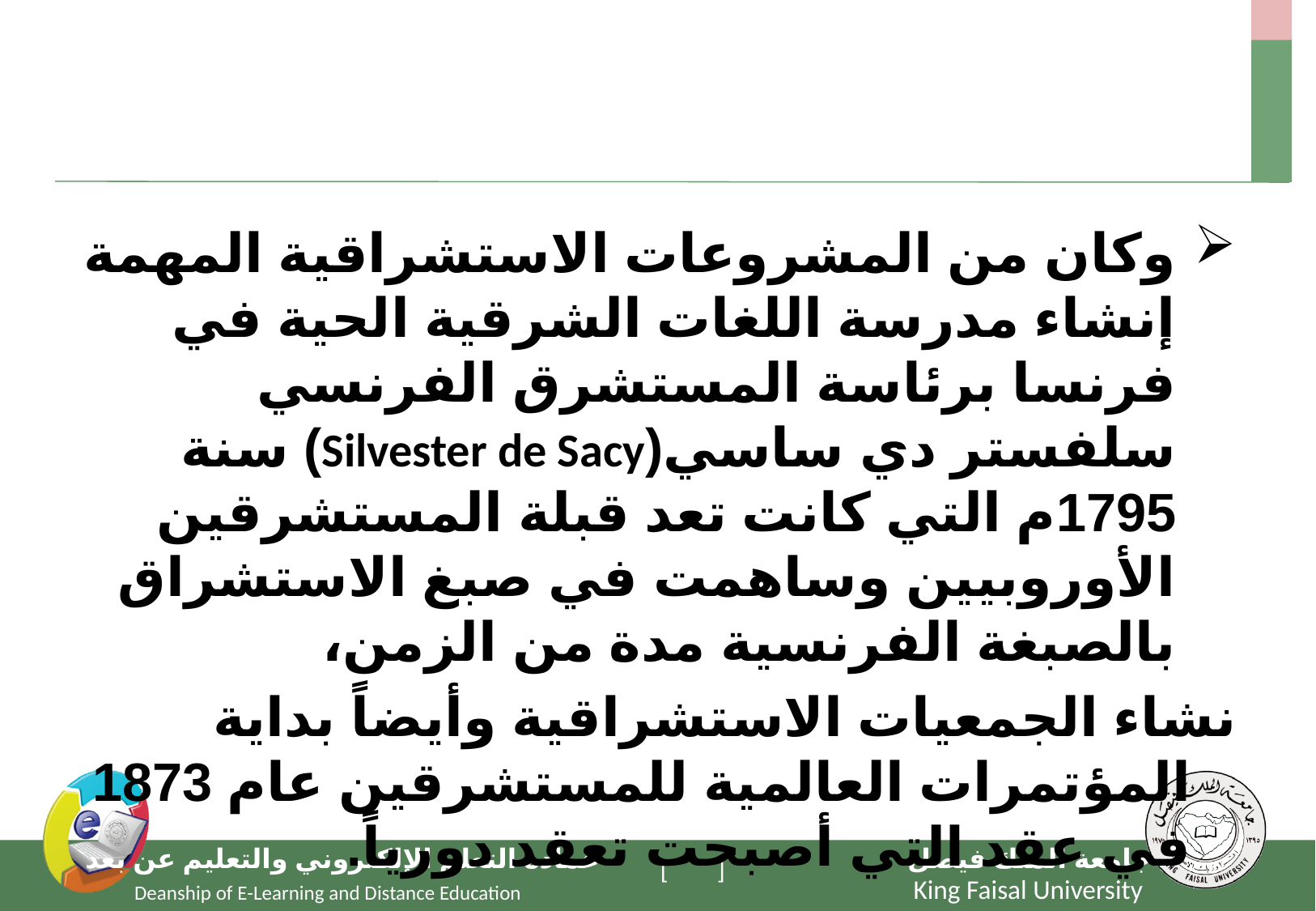

#
وكان من المشروعات الاستشراقية المهمة إنشاء مدرسة اللغات الشرقية الحية في فرنسا برئاسة المستشرق الفرنسي سلفستر دي ساسي(Silvester de Sacy) سنة 1795م التي كانت تعد قبلة المستشرقين الأوروبيين وساهمت في صبغ الاستشراق بالصبغة الفرنسية مدة من الزمن،
نشاء الجمعيات الاستشراقية وأيضاً بداية المؤتمرات العالمية للمستشرقين عام 1873 في عقد التي أصبحت تعقد دورياً.